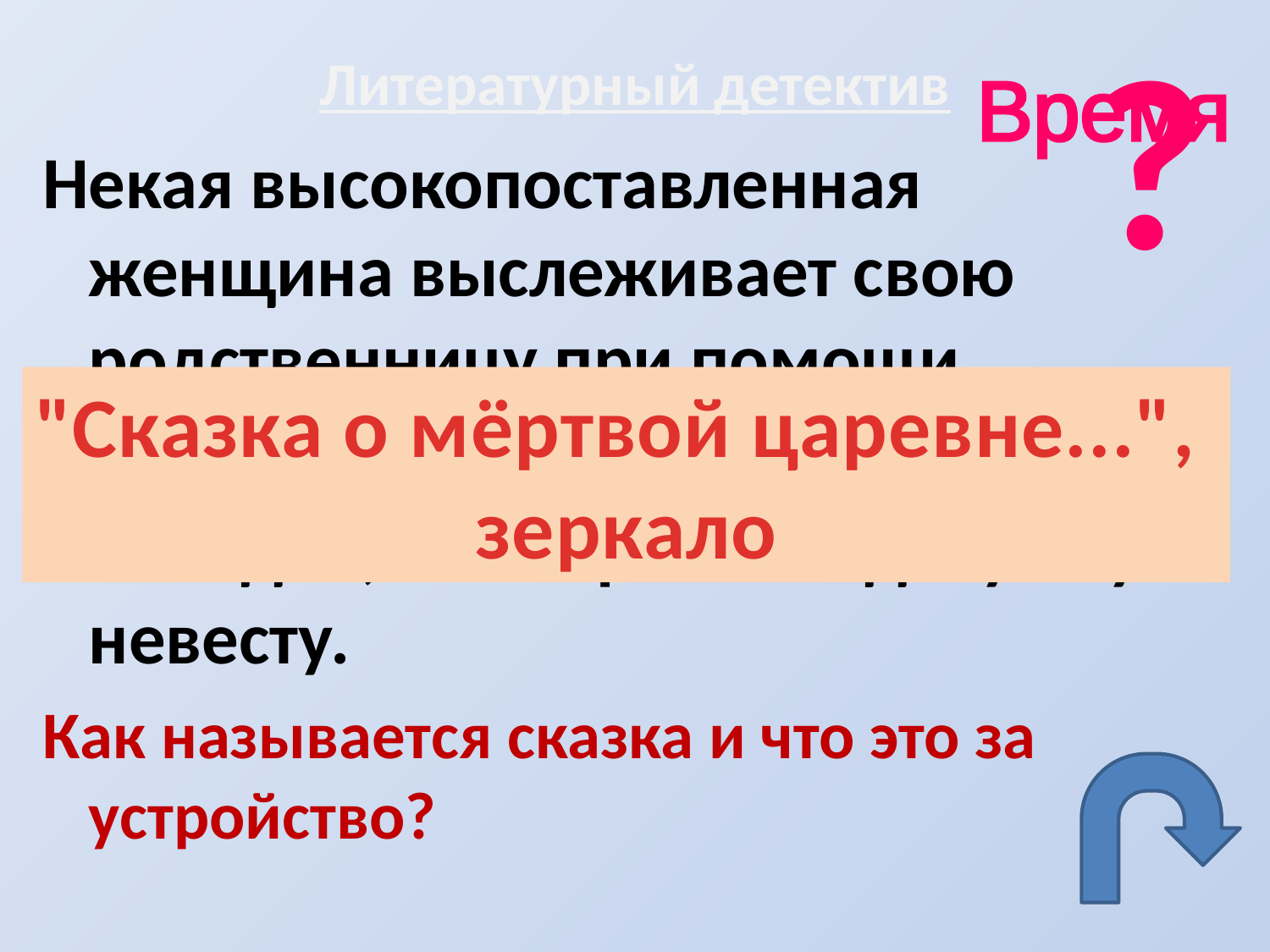

?
# Литературный детектив
Время
Некая высокопоставленная женщина выслеживает свою родственницу при помощи специального устройства.
Выследив, она отравляет девушку-невесту.
Как называется сказка и что это за устройство?
"Сказка о мёртвой царевне...",
зеркало